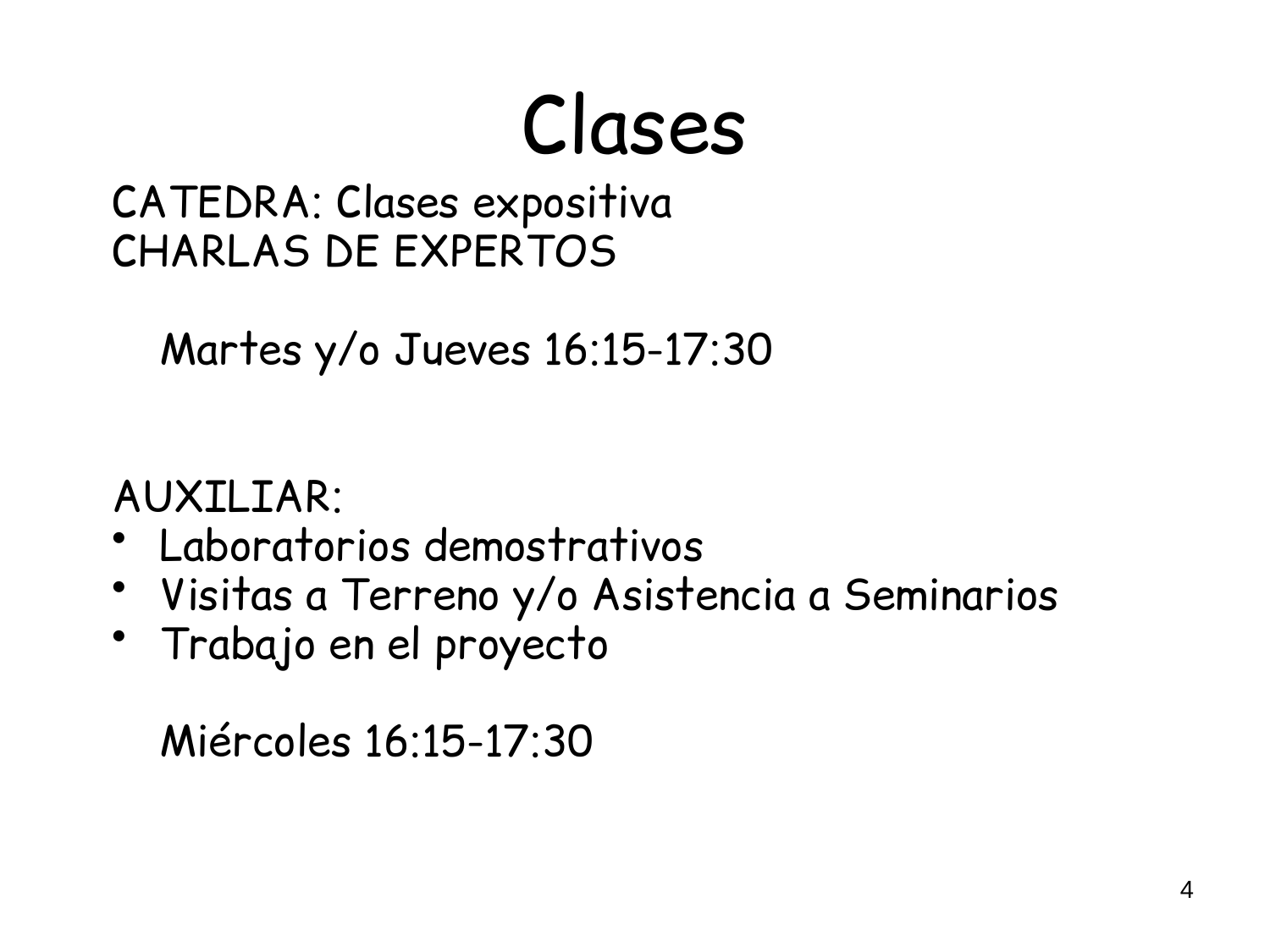

# Clases
CATEDRA: Clases expositiva
CHARLAS DE EXPERTOS

	Martes y/o Jueves 16:15-17:30

AUXILIAR:
Laboratorios demostrativos
Visitas a Terreno y/o Asistencia a Seminarios
Trabajo en el proyecto

	Miércoles 16:15-17:30

4